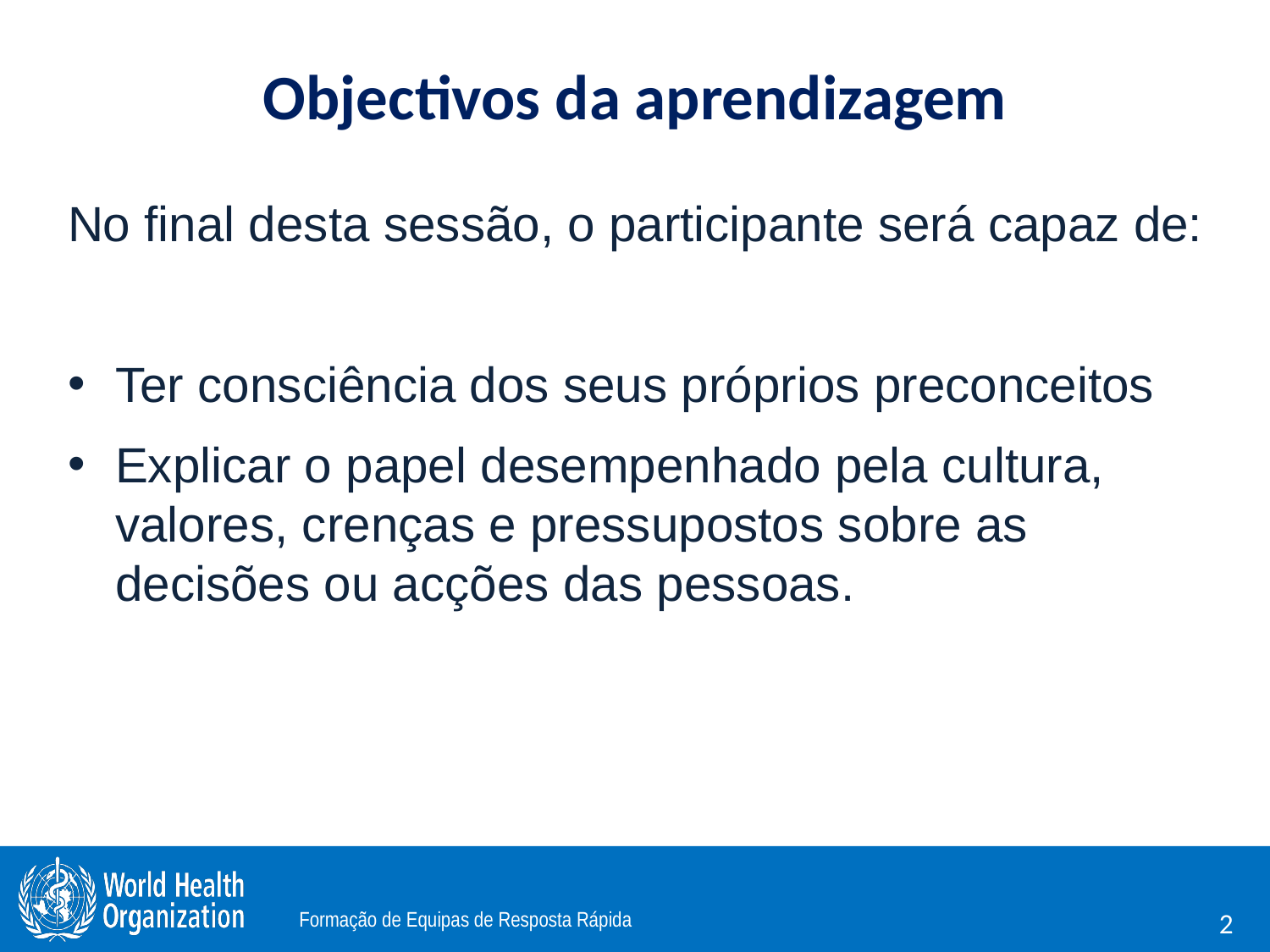

Objectivos da aprendizagem
No final desta sessão, o participante será capaz de:

Ter consciência dos seus próprios preconceitos
Explicar o papel desempenhado pela cultura, valores, crenças e pressupostos sobre as decisões ou acções das pessoas.